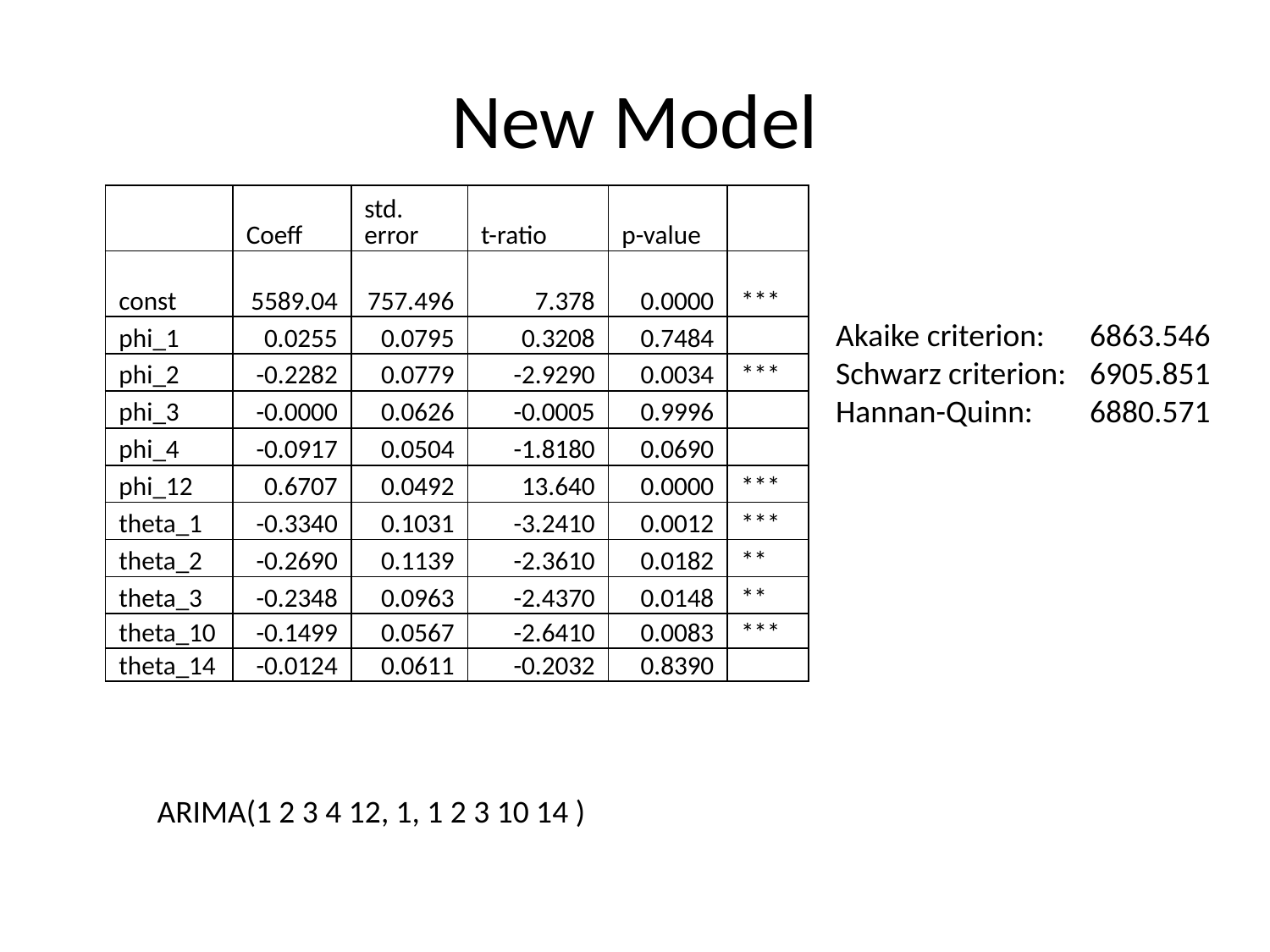

# New Model
|  | Coeff | std. error | t-ratio | p-value |  |
| --- | --- | --- | --- | --- | --- |
| const | 5589.04 | 757.496 | 7.378 | 0.0000 | \*\*\* |
| phi\_1 | 0.0255 | 0.0795 | 0.3208 | 0.7484 |  |
| phi\_2 | -0.2282 | 0.0779 | -2.9290 | 0.0034 | \*\*\* |
| phi\_3 | -0.0000 | 0.0626 | -0.0005 | 0.9996 |  |
| phi\_4 | -0.0917 | 0.0504 | -1.8180 | 0.0690 |  |
| phi\_12 | 0.6707 | 0.0492 | 13.640 | 0.0000 | \*\*\* |
| theta\_1 | -0.3340 | 0.1031 | -3.2410 | 0.0012 | \*\*\* |
| theta\_2 | -0.2690 | 0.1139 | -2.3610 | 0.0182 | \*\* |
| theta\_3 | -0.2348 | 0.0963 | -2.4370 | 0.0148 | \*\* |
| theta\_10 | -0.1499 | 0.0567 | -2.6410 | 0.0083 | \*\*\* |
| theta\_14 | -0.0124 | 0.0611 | -0.2032 | 0.8390 |  |
Akaike criterion:	6863.546
Schwarz criterion:	6905.851
Hannan-Quinn:	6880.571
ARIMA(1 2 3 4 12, 1, 1 2 3 10 14 )